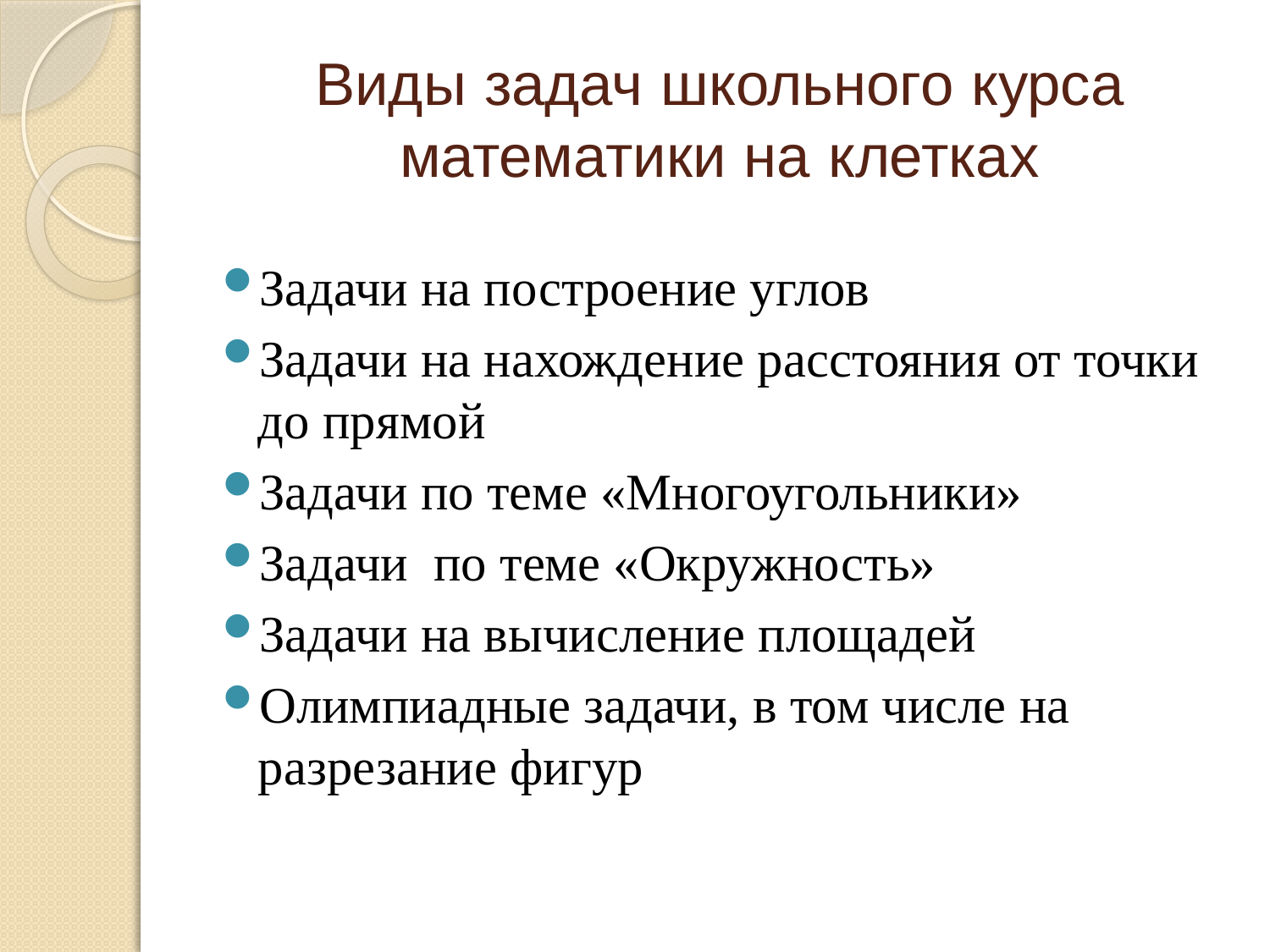

# Виды задач школьного курса математики на клетках
Задачи на построение углов
Задачи на нахождение расстояния от точки до прямой
Задачи по теме «Многоугольники»
Задачи  по теме «Окружность»
Задачи на вычисление площадей
Олимпиадные задачи, в том числе на разрезание фигур